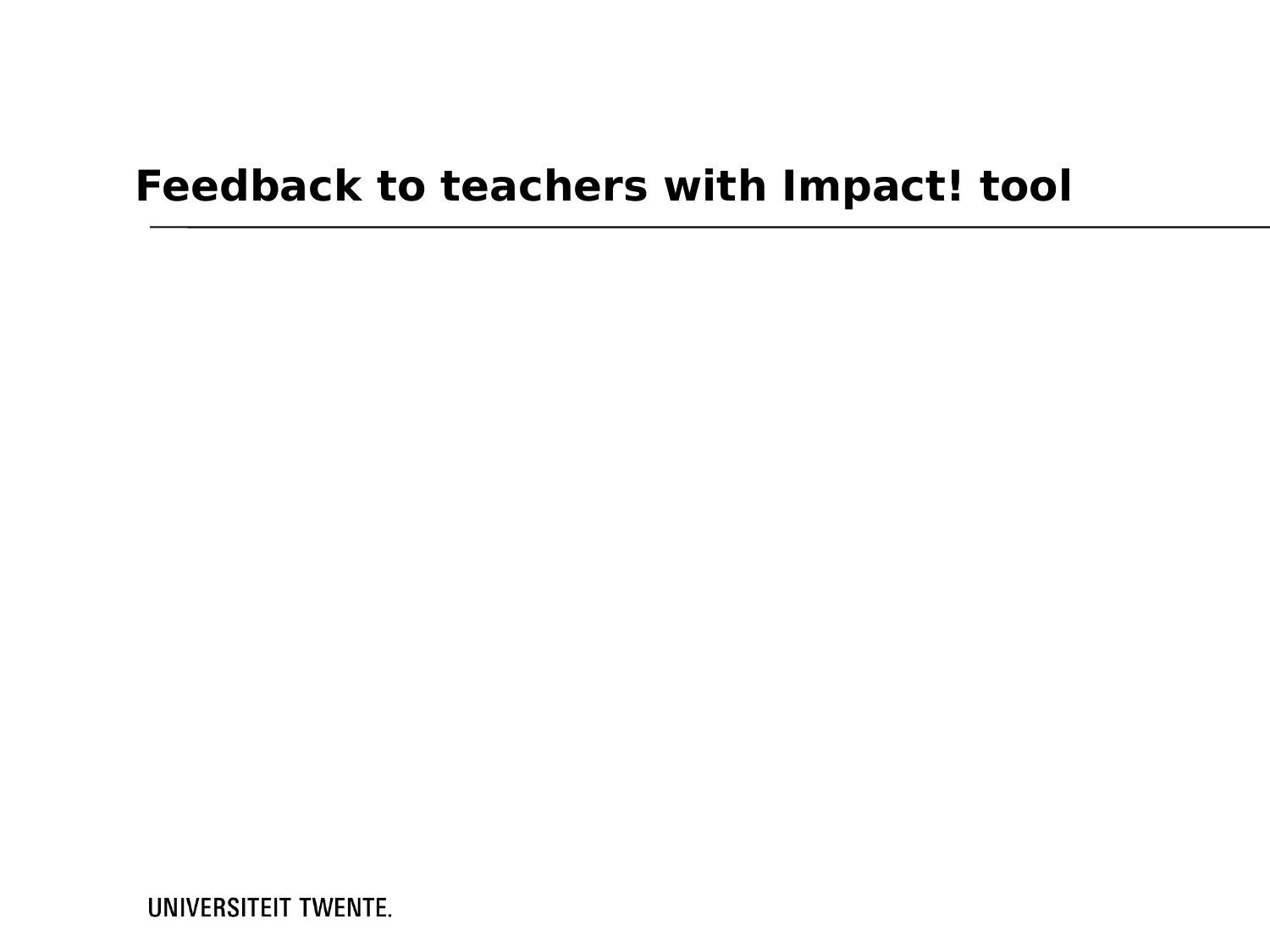

# Feedback to teachers with Impact! tool